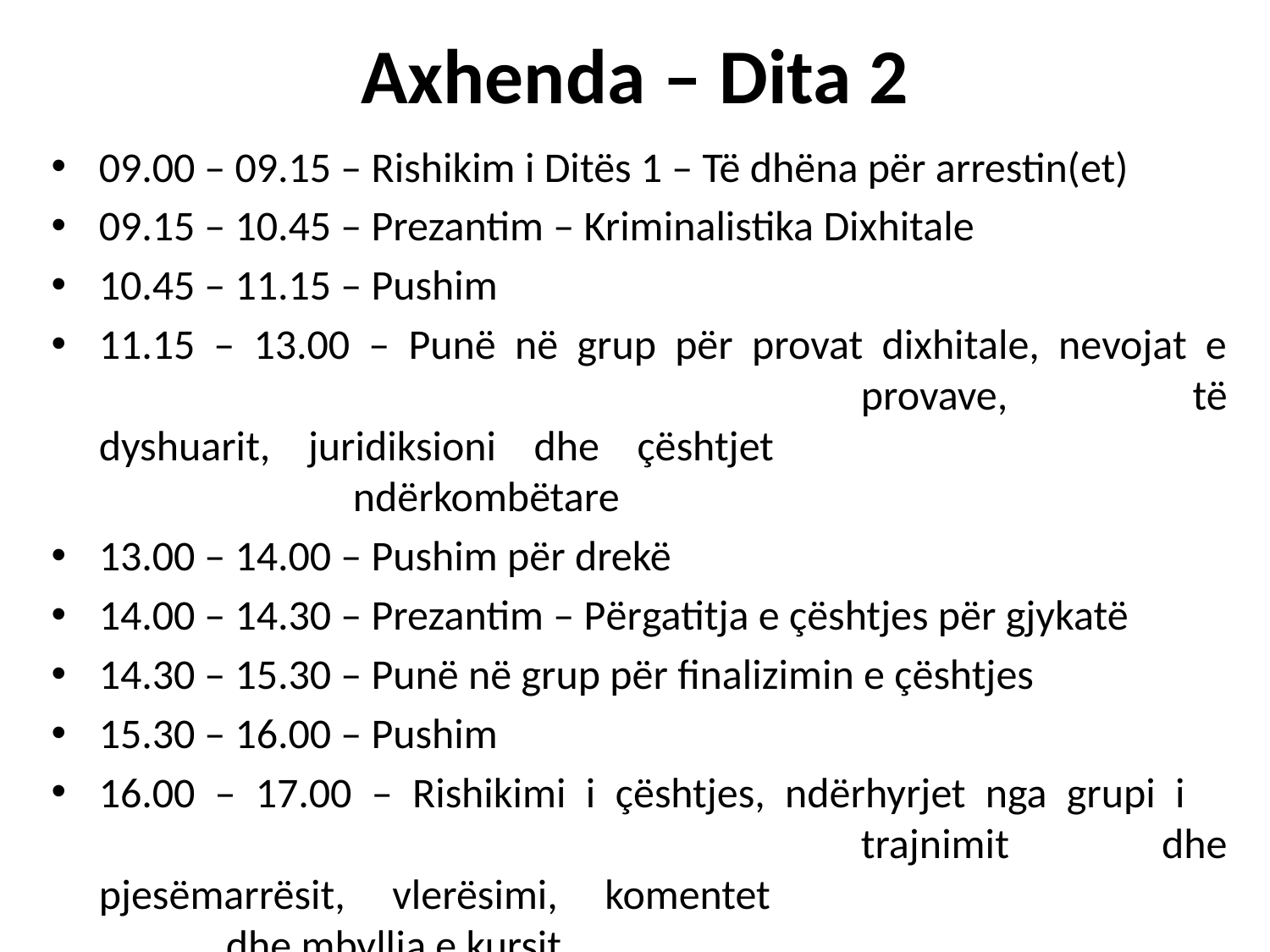

# Axhenda – Dita 2
09.00 – 09.15 – Rishikim i Ditës 1 – Të dhëna për arrestin(et)
09.15 – 10.45 – Prezantim – Kriminalistika Dixhitale
10.45 – 11.15 – Pushim
11.15 – 13.00 – Punë në grup për provat dixhitale, nevojat e 						provave, të dyshuarit, juridiksioni dhe çështjet 						ndërkombëtare
13.00 – 14.00 – Pushim për drekë
14.00 – 14.30 – Prezantim – Përgatitja e çështjes për gjykatë
14.30 – 15.30 – Punë në grup për finalizimin e çështjes
15.30 – 16.00 – Pushim
16.00 – 17.00 – Rishikimi i çështjes, ndërhyrjet nga grupi i 							trajnimit dhe pjesëmarrësit, vlerësimi, komentet 					dhe mbyllja e kursit